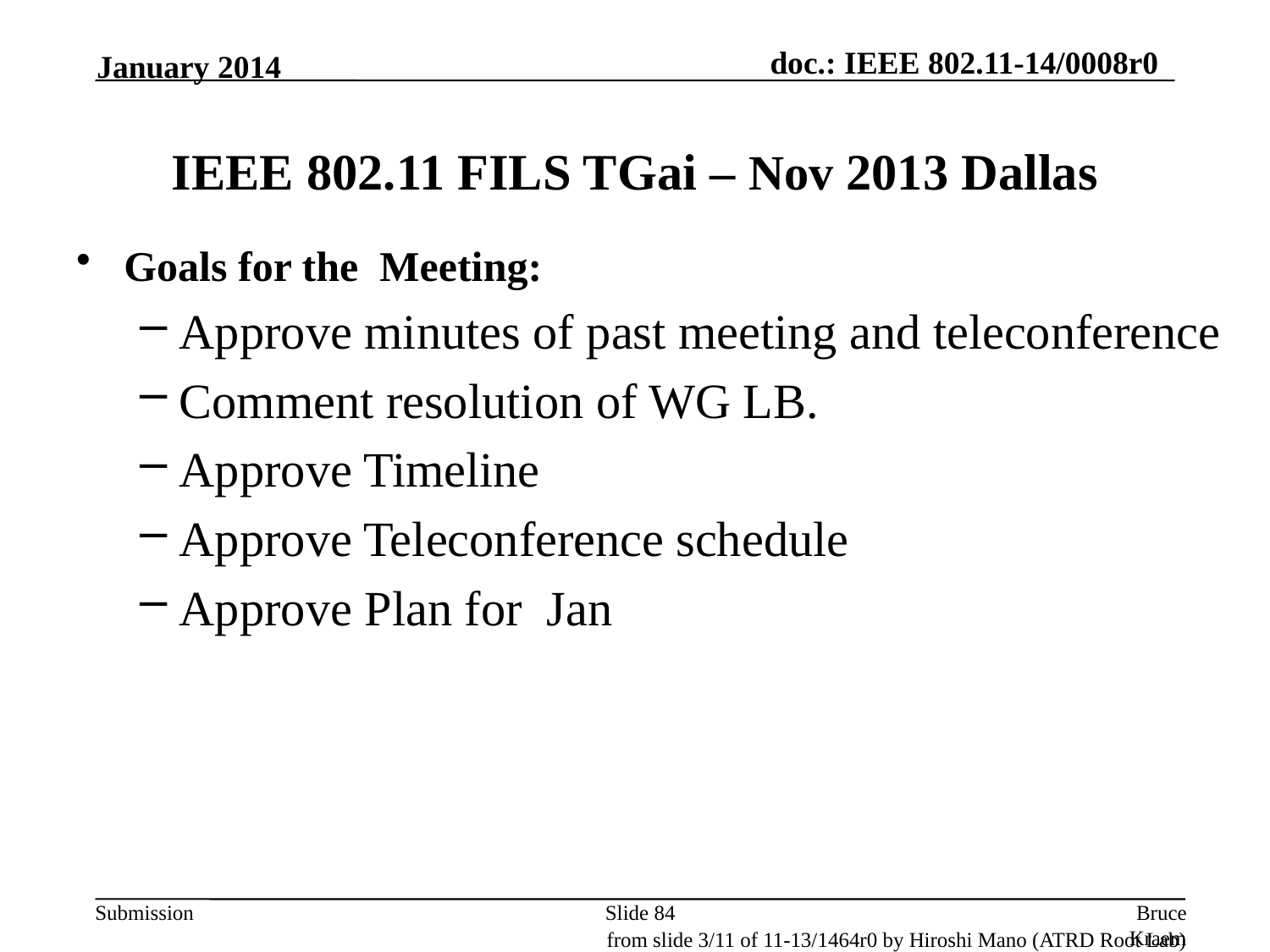

January 2014
# IEEE 802.11 FILS TGai – Nov 2013 Dallas
Goals for the  Meeting:
Approve minutes of past meeting and teleconference
Comment resolution of WG LB.
Approve Timeline
Approve Teleconference schedule
Approve Plan for  Jan

Slide 84
Bruce Kraemer, Marvell
from slide 3/11 of 11-13/1464r0 by Hiroshi Mano (ATRD Root Lab)